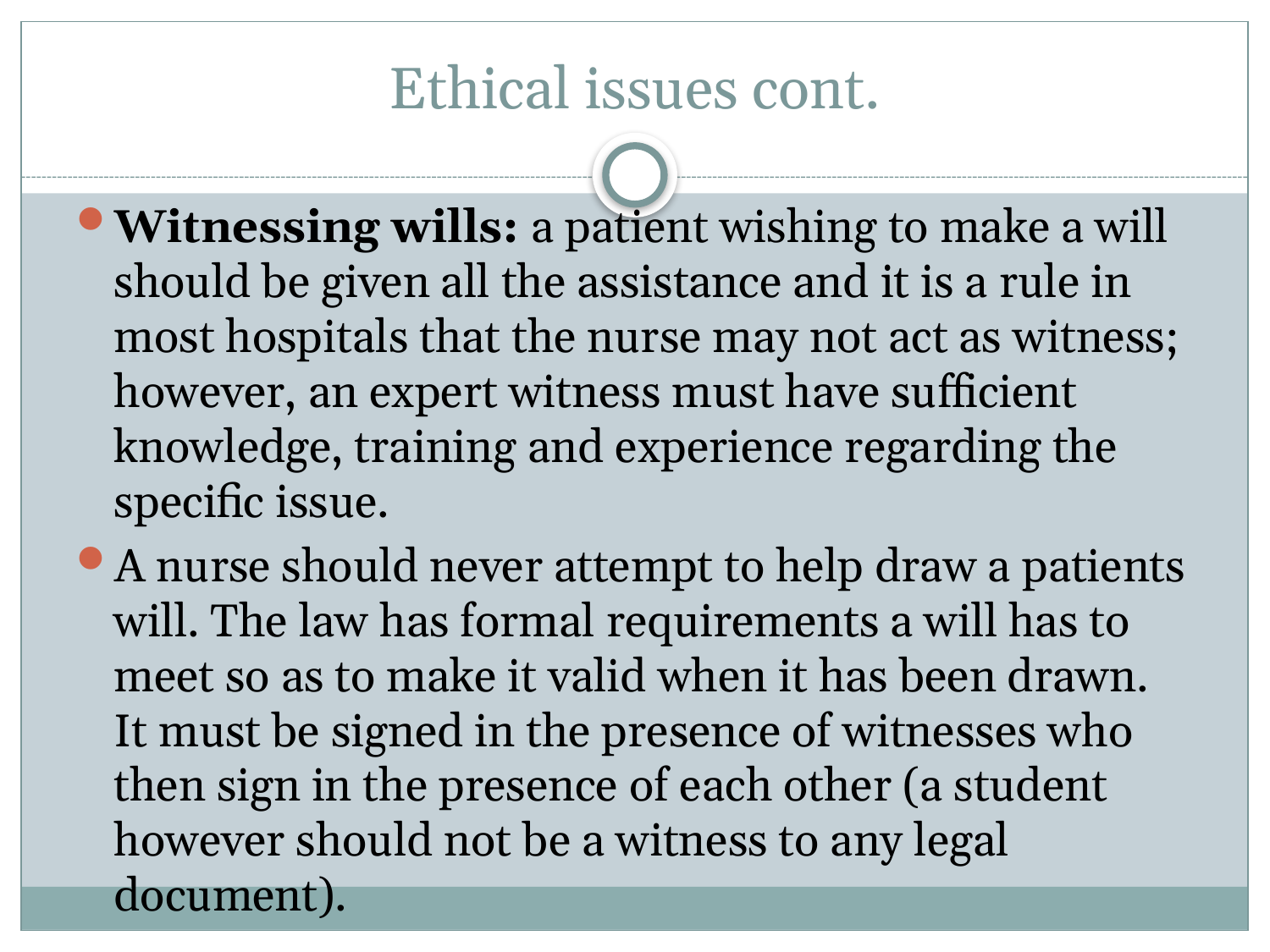

# Ethical issues cont.
Witnessing wills: a patient wishing to make a will should be given all the assistance and it is a rule in most hospitals that the nurse may not act as witness; however, an expert witness must have sufficient knowledge, training and experience regarding the specific issue.
A nurse should never attempt to help draw a patients will. The law has formal requirements a will has to meet so as to make it valid when it has been drawn. It must be signed in the presence of witnesses who then sign in the presence of each other (a student however should not be a witness to any legal document).